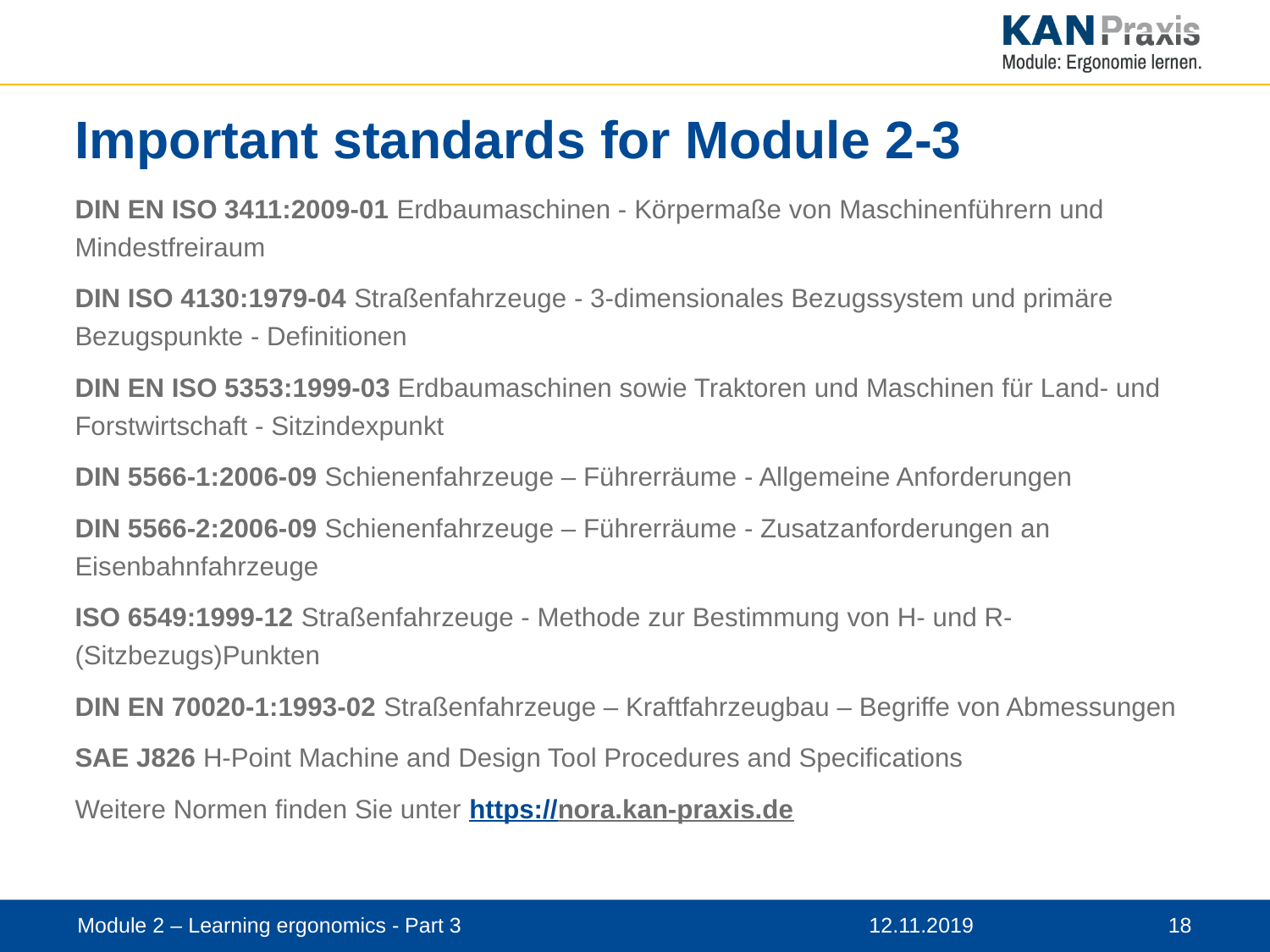

# Important standards for Module 2-3
DIN EN ISO 3411:2009-01 Erdbaumaschinen - Körpermaße von Maschinenführern und  Mindestfreiraum
DIN ISO 4130:1979-04 Straßenfahrzeuge - 3-dimensionales Bezugssystem und primäre Bezugspunkte - Definitionen
DIN EN ISO 5353:1999-03 Erdbaumaschinen sowie Traktoren und Maschinen für Land- und  Forstwirtschaft - Sitzindexpunkt
DIN 5566-1:2006-09 Schienenfahrzeuge – Führerräume - Allgemeine Anforderungen
DIN 5566-2:2006-09 Schienenfahrzeuge – Führerräume - Zusatzanforderungen an Eisenbahnfahrzeuge
ISO 6549:1999-12 Straßenfahrzeuge - Methode zur Bestimmung von H- und R-(Sitzbezugs)Punkten
DIN EN 70020-1:1993-02 Straßenfahrzeuge – Kraftfahrzeugbau – Begriffe von Abmessungen
SAE J826 H-Point Machine and Design Tool Procedures and Specifications
Weitere Normen finden Sie unter https://nora.kan-praxis.de

Module 2 – Learning ergonomics - Part 3
12.11.2019
  18